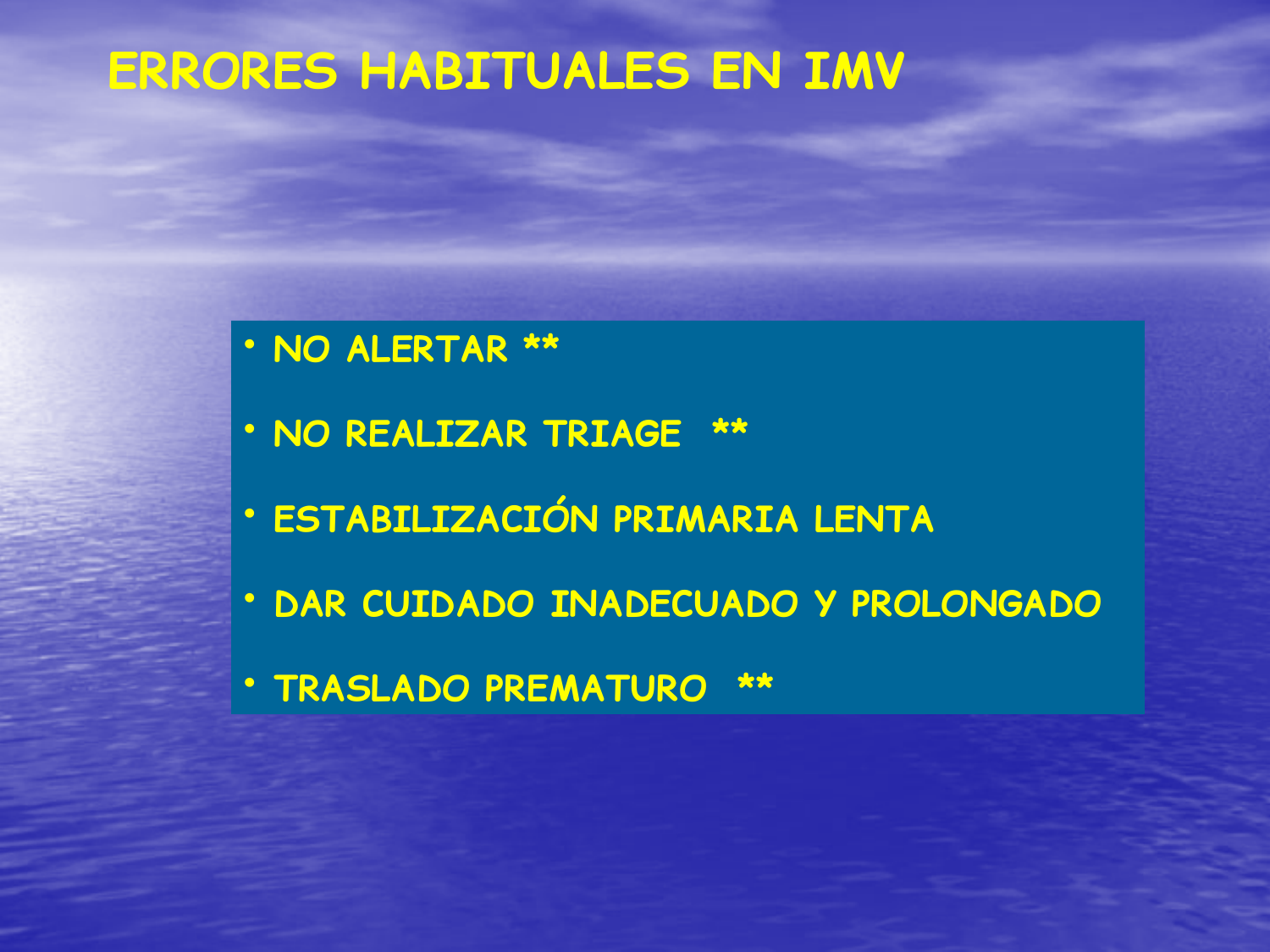

# ERRORES HABITUALES EN IMV
NO ALERTAR **

NO REALIZAR TRIAGE  **

ESTABILIZACIÓN PRIMARIA LENTA

DAR CUIDADO INADECUADO Y PROLONGADO

TRASLADO PREMATURO  **